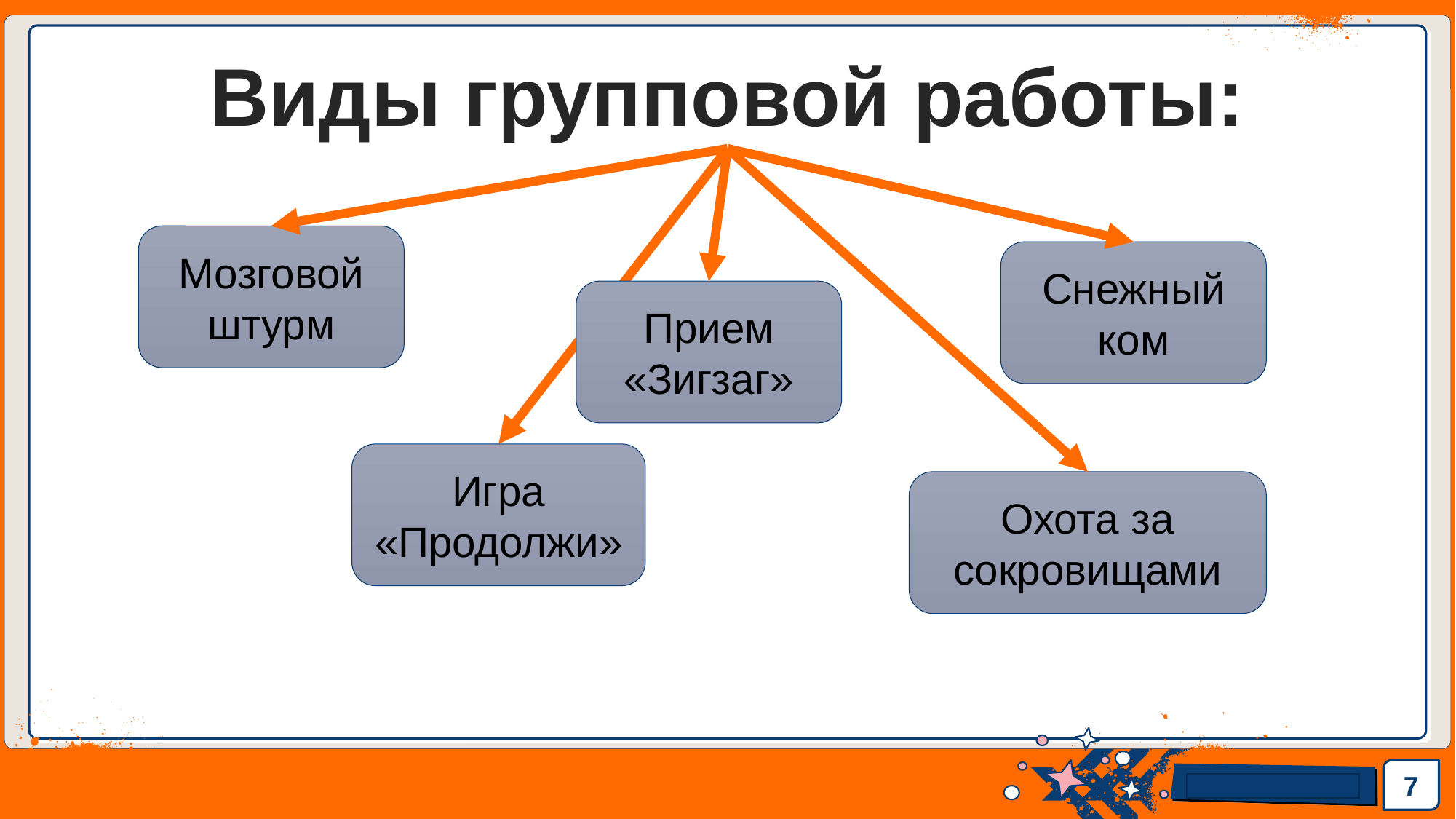

Виды групповой работы:
Мозговой штурм
Снежный ком
Прием «Зигзаг»
Игра «Продолжи»
Охота за сокровищами
7